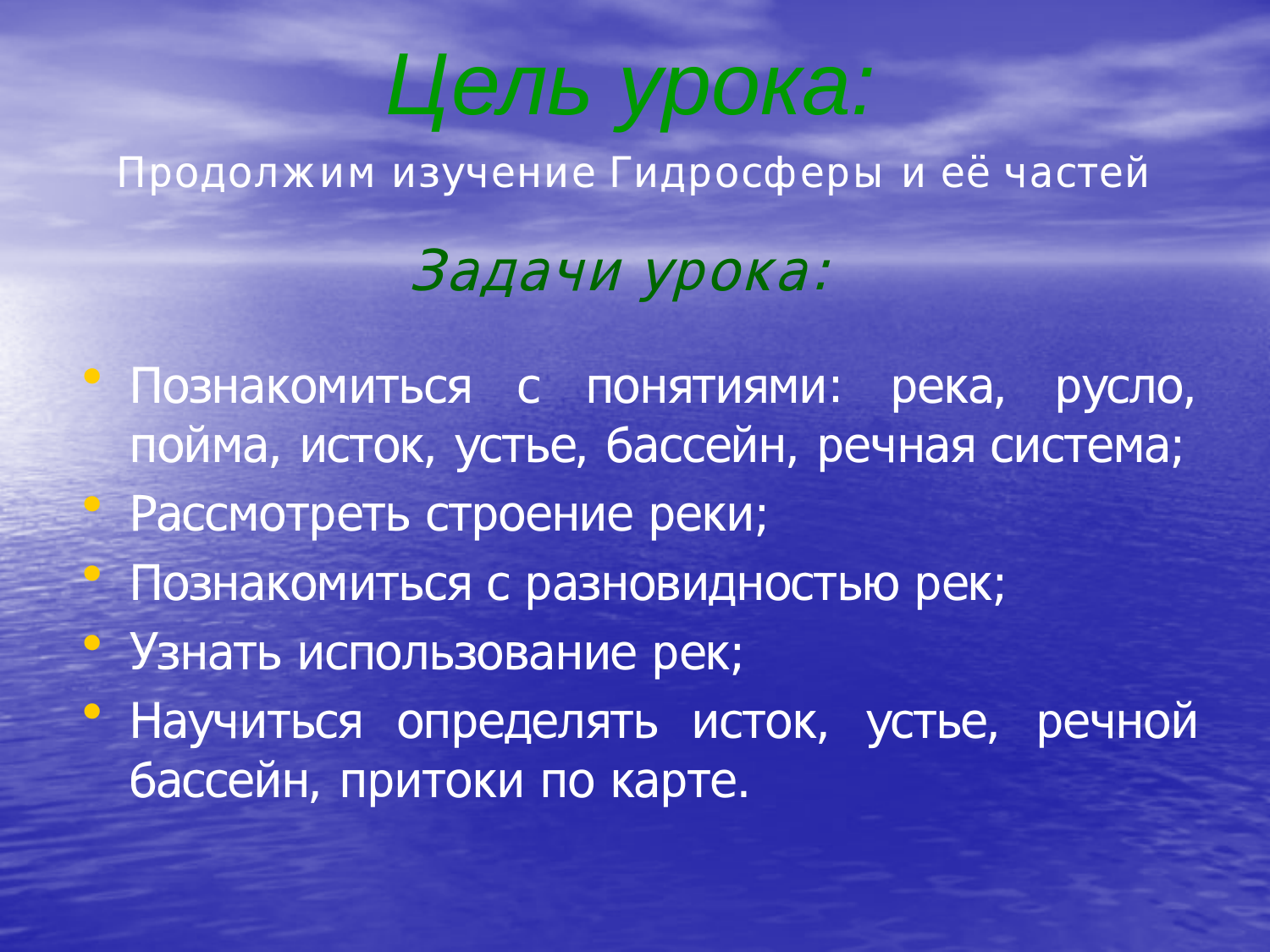

# Цель урока:
Продолжим изучение Гидросферы и её частей
Задачи урока:
Познакомиться с понятиями: река, русло, пойма, исток, устье, бассейн, речная система;
Рассмотреть строение реки;
Познакомиться с разновидностью рек;
Узнать использование рек;
Научиться определять исток, устье, речной бассейн, притоки по карте.